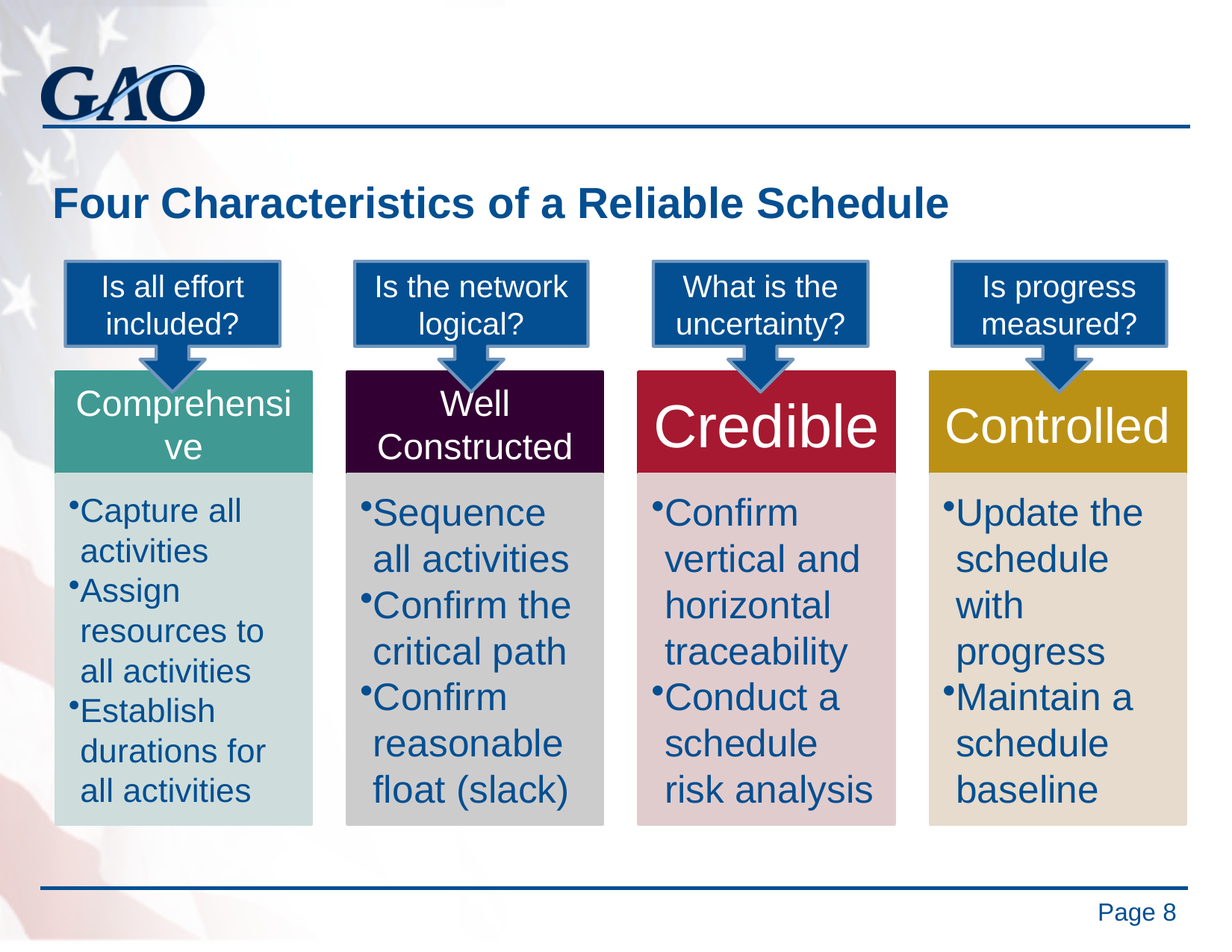

# Four Characteristics of a Reliable Schedule
Is all effort included?
Is the network logical?
What is the uncertainty?
Is progress measured?
Update the schedule with progress
Maintain a schedule baseline
Comprehensive
Capture all activities
Controlled
Assign resources to all activities
Well Constructed
Sequence all activities
Confirm the critical path
Confirm reasonable float (slack)
Credible
Confirm vertical and horizontal traceability
Establish durations for all activities
Conduct a schedule risk analysis
Page 8